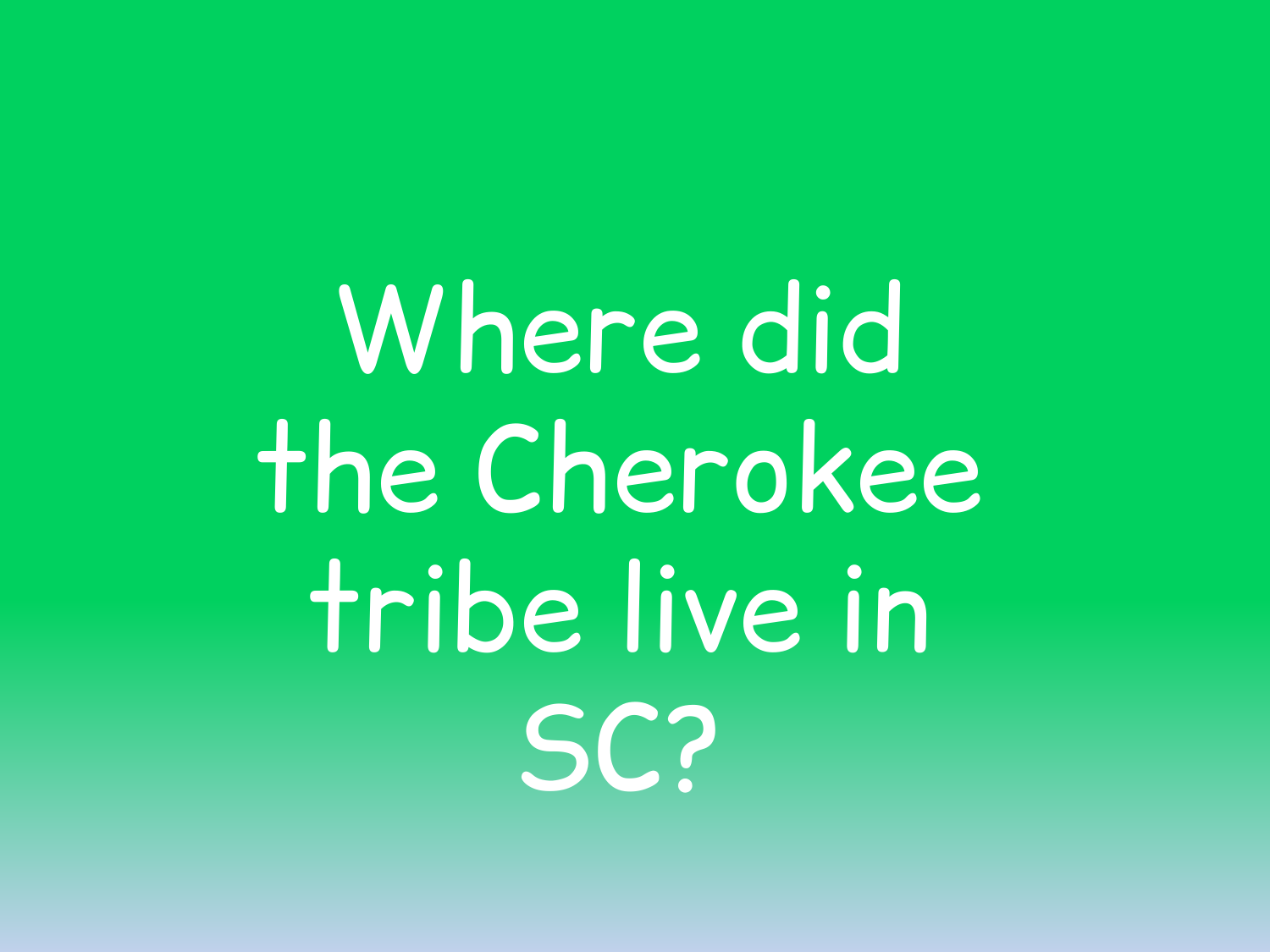

Where did the Cherokee tribe live in SC?